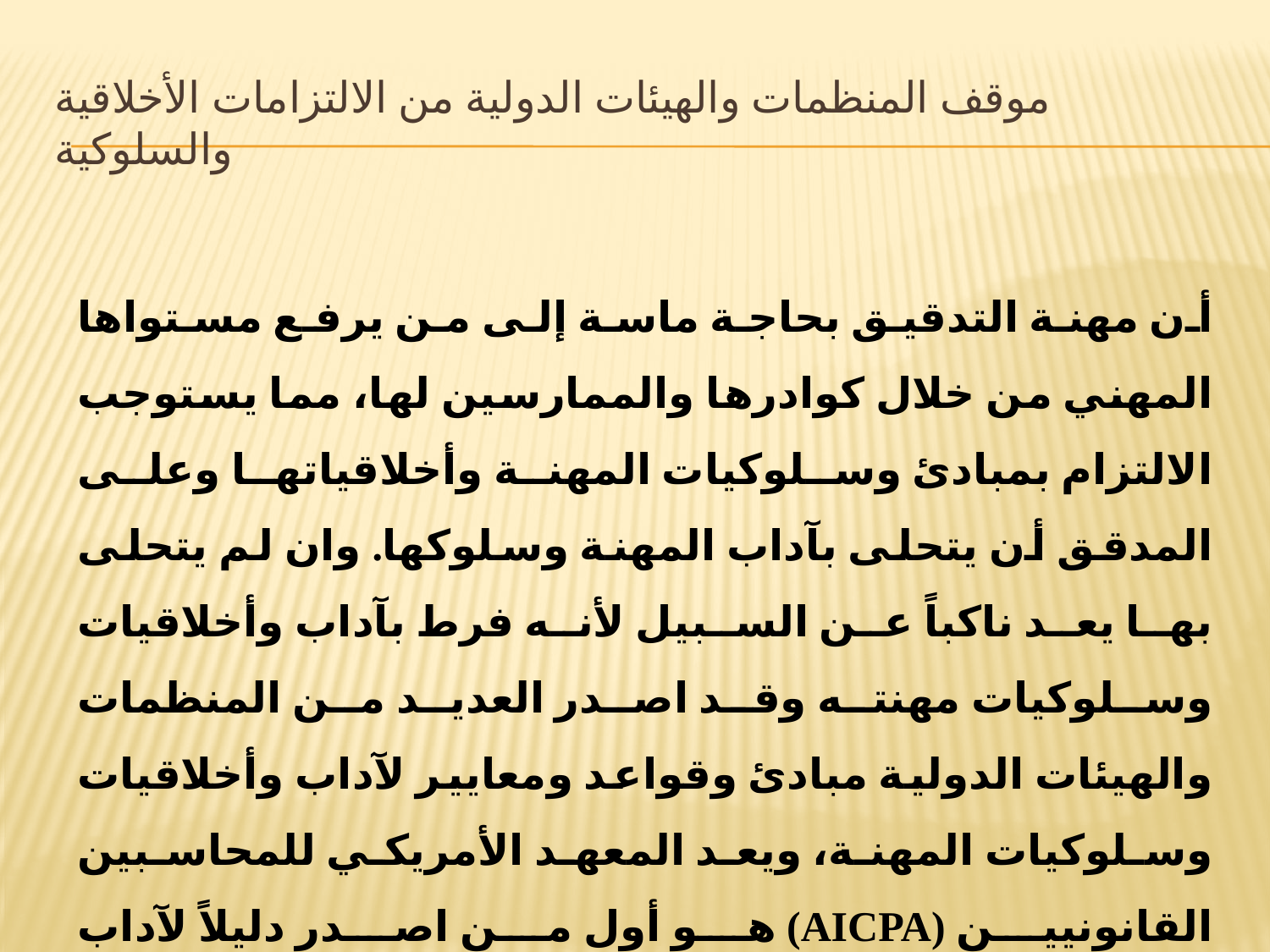

# موقف المنظمات والهيئات الدولية من الالتزامات الأخلاقية والسلوكية
أن مهنة التدقيق بحاجة ماسة إلى من يرفع مستواها المهني من خلال كوادرها والممارسين لها، مما يستوجب الالتزام بمبادئ وسلوكيات المهنة وأخلاقياتها وعلى المدقق أن يتحلى بآداب المهنة وسلوكها. وان لم يتحلى بها يعد ناكباً عن السبيل لأنه فرط بآداب وأخلاقيات وسلوكيات مهنته وقد اصدر العديد من المنظمات والهيئات الدولية مبادئ وقواعد ومعايير لآداب وأخلاقيات وسلوكيات المهنة، ويعد المعهد الأمريكي للمحاسبين القانونيين (AICPA) هو أول من اصدر دليلاً لآداب وسلوكيات المهنة عام 1971. وخضع الدليل لعديد من تطورات وإعادة الصياغة للأخذ بالمتغيرات المستجدة في بيئة المحاسبة والتدقيق